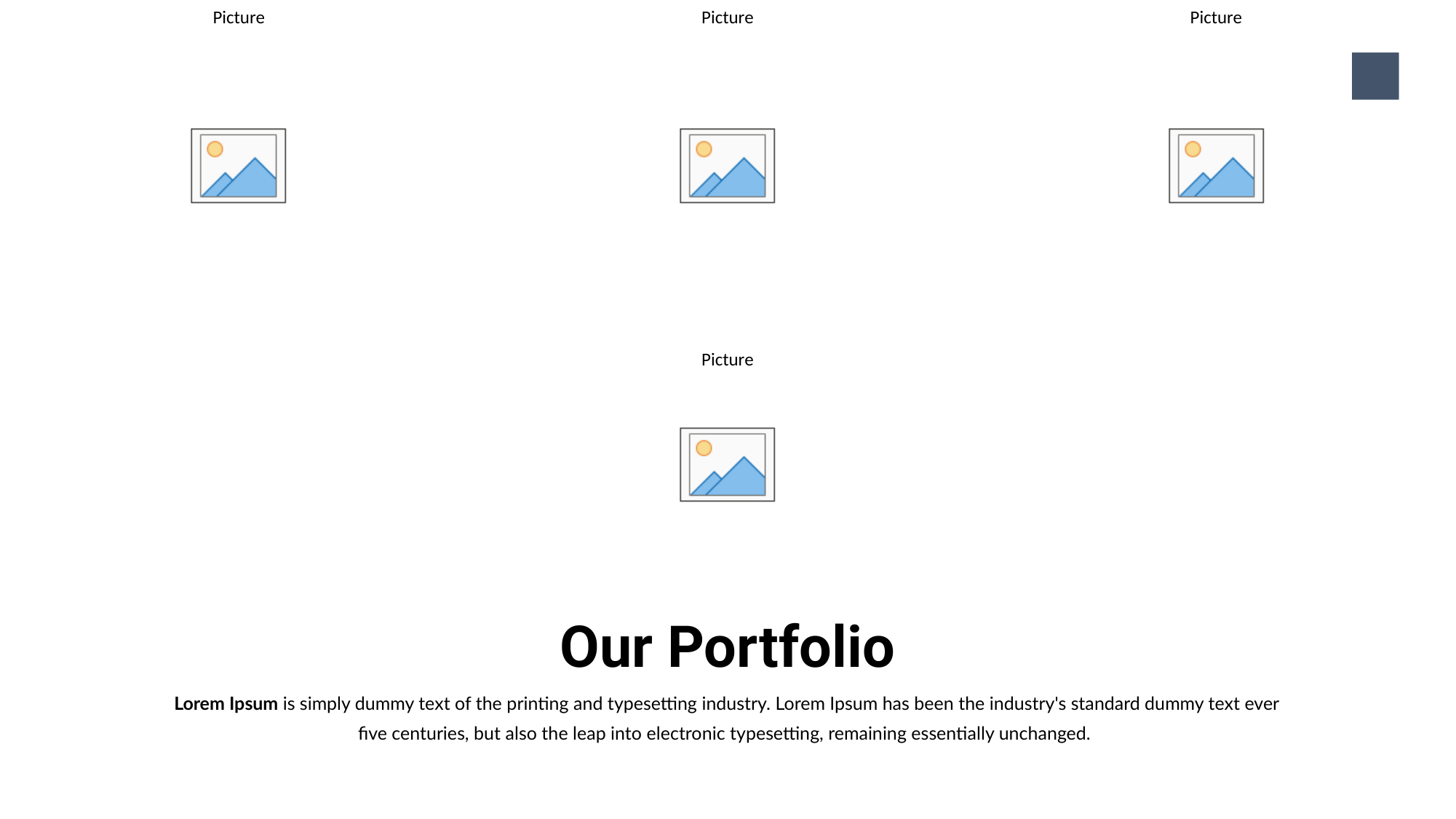

12

Our Portfolio
Lorem Ipsum is simply dummy text of the printing and typesetting industry. Lorem Ipsum has been the industry's standard dummy text ever five centuries, but also the leap into electronic typesetting, remaining essentially unchanged.